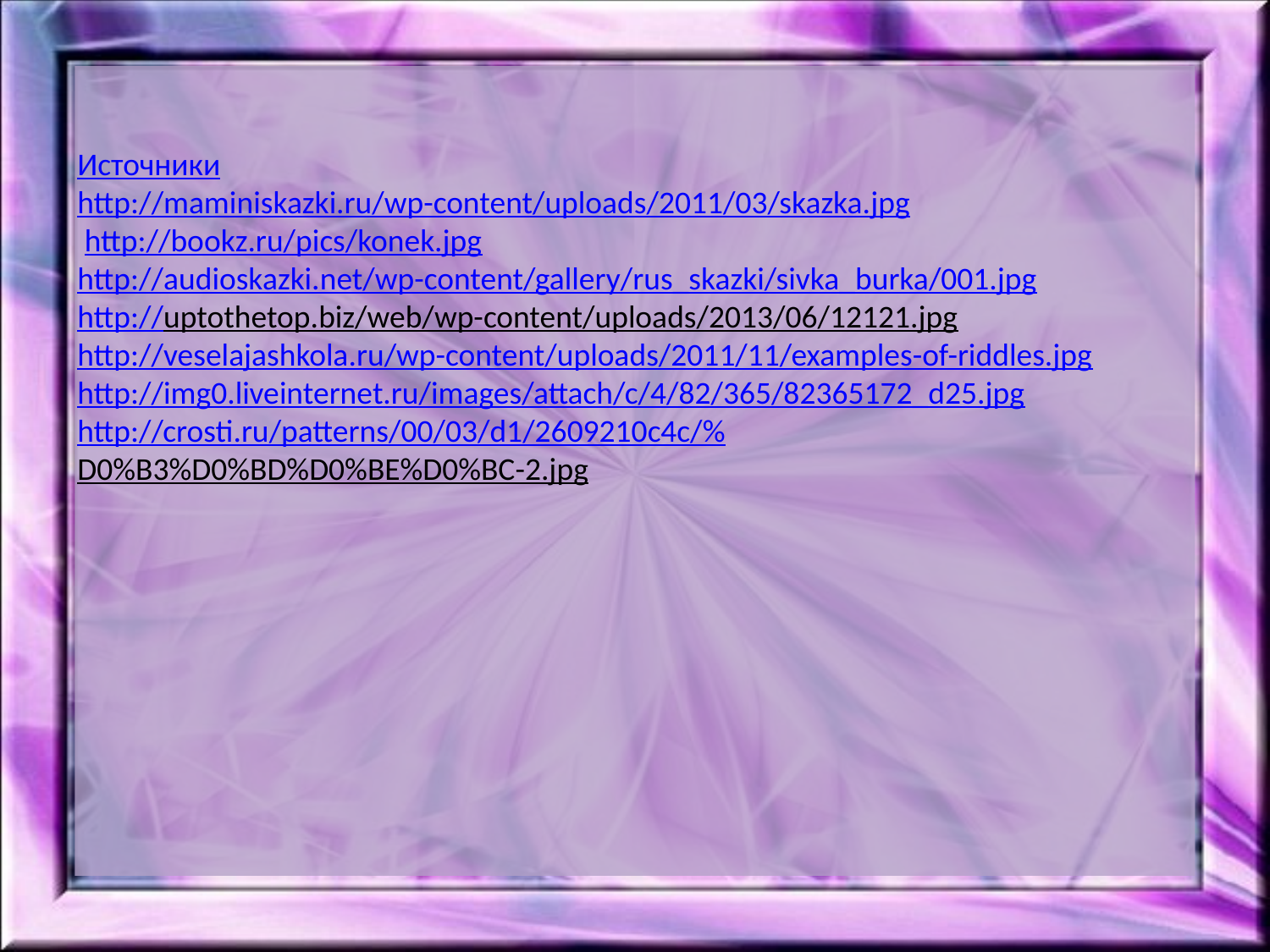

Источники
http://maminiskazki.ru/wp-content/uploads/2011/03/skazka.jpg
 http://bookz.ru/pics/konek.jpg
http://audioskazki.net/wp-content/gallery/rus_skazki/sivka_burka/001.jpg
http://uptothetop.biz/web/wp-content/uploads/2013/06/12121.jpg
http://veselajashkola.ru/wp-content/uploads/2011/11/examples-of-riddles.jpg
http://img0.liveinternet.ru/images/attach/c/4/82/365/82365172_d25.jpg
http://crosti.ru/patterns/00/03/d1/2609210c4c/%D0%B3%D0%BD%D0%BE%D0%BC-2.jpg